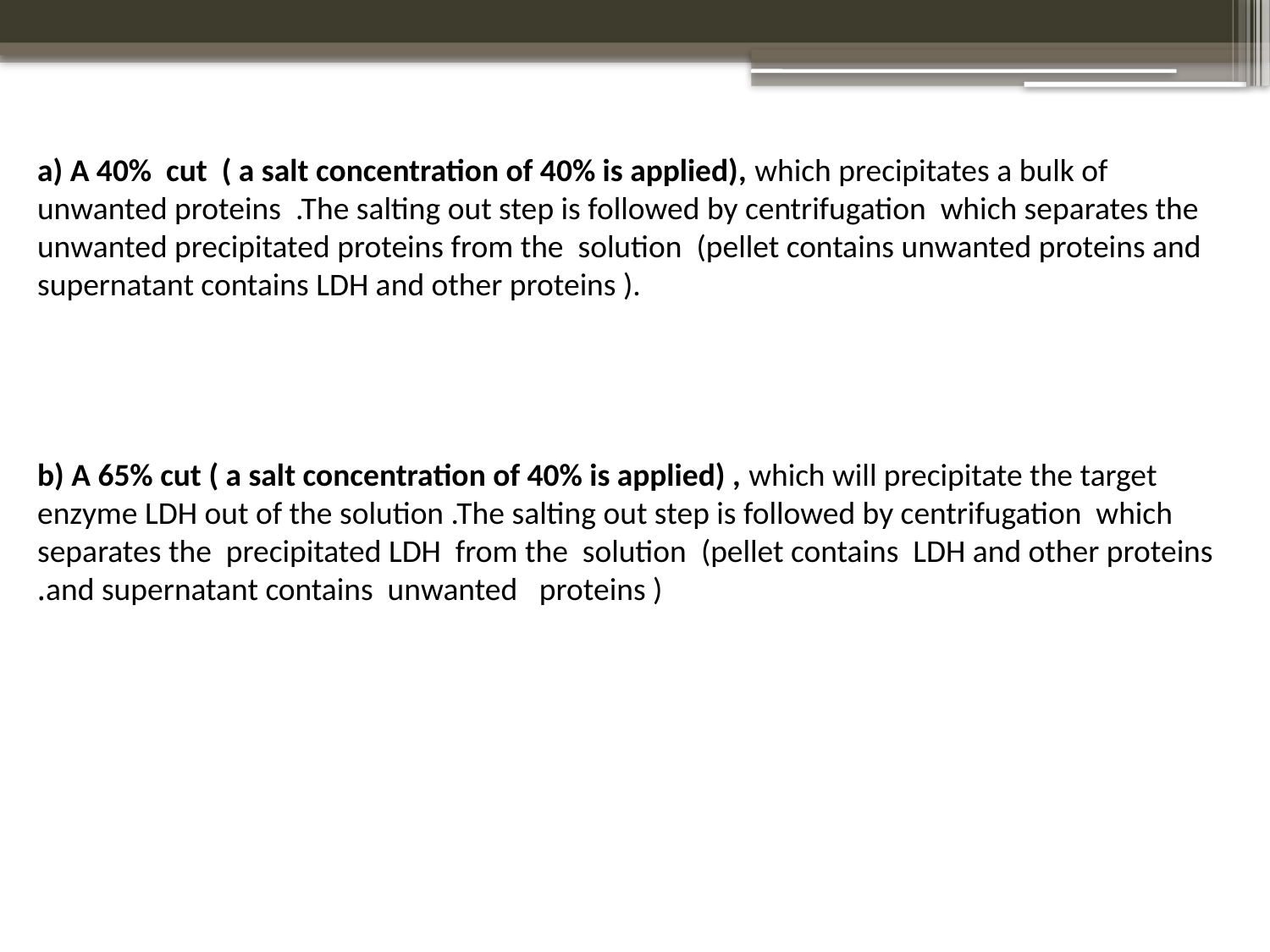

a) A 40%  cut  ( a salt concentration of 40% is applied), which precipitates a bulk of unwanted proteins  .The salting out step is followed by centrifugation  which separates the unwanted precipitated proteins from the  solution  (pellet contains unwanted proteins and supernatant contains LDH and other proteins ).

b) A 65% cut ( a salt concentration of 40% is applied) , which will precipitate the target enzyme LDH out of the solution .The salting out step is followed by centrifugation  which separates the  precipitated LDH  from the  solution  (pellet contains  LDH and other proteins  and supernatant contains  unwanted   proteins ).